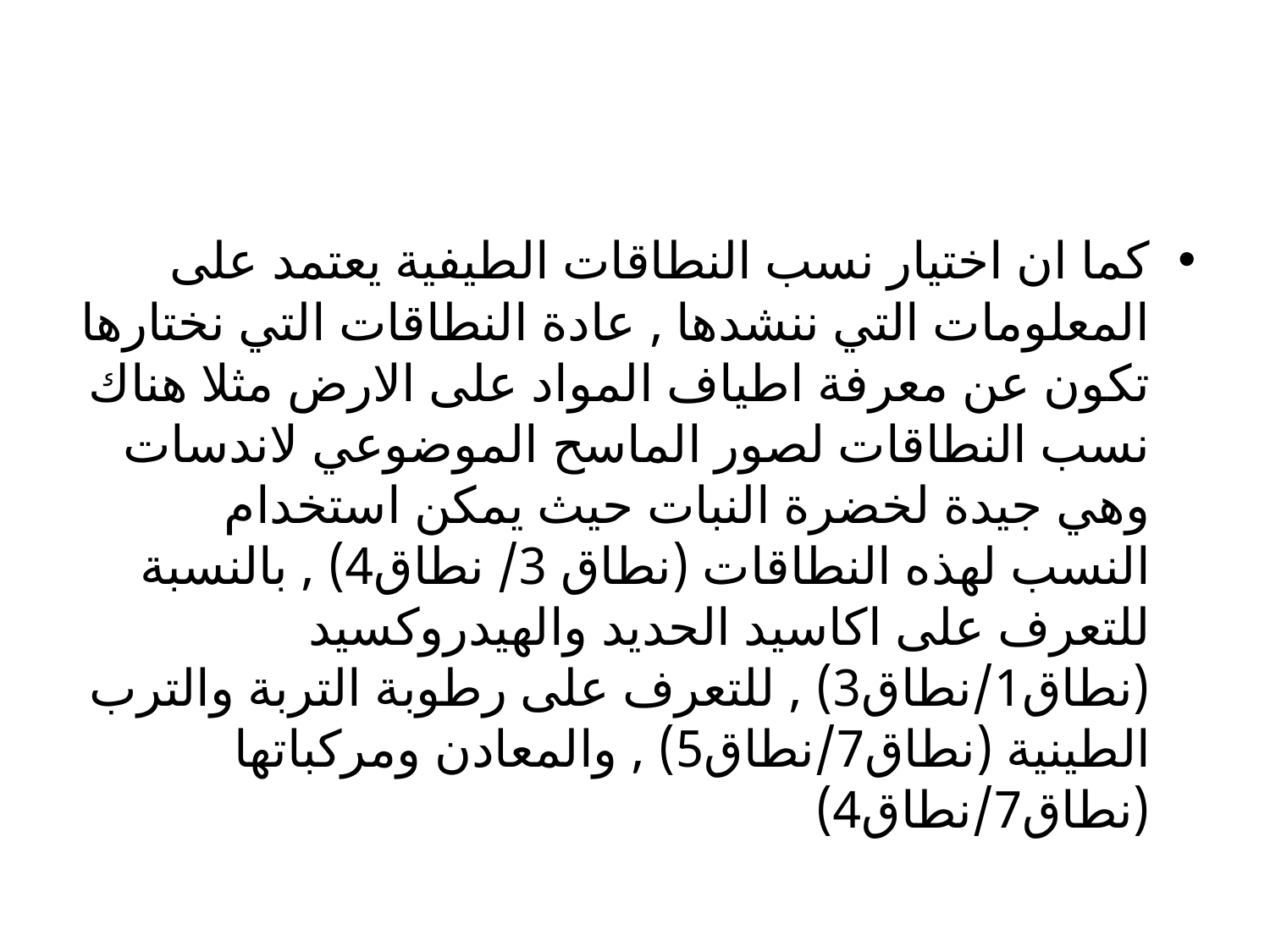

كما ان اختيار نسب النطاقات الطيفية يعتمد على المعلومات التي ننشدها , عادة النطاقات التي نختارها تكون عن معرفة اطياف المواد على الارض مثلا هناك نسب النطاقات لصور الماسح الموضوعي لاندسات وهي جيدة لخضرة النبات حيث يمكن استخدام النسب لهذه النطاقات (نطاق 3/ نطاق4) , بالنسبة للتعرف على اكاسيد الحديد والهيدروكسيد (نطاق1/نطاق3) , للتعرف على رطوبة التربة والترب الطينية (نطاق7/نطاق5) , والمعادن ومركباتها (نطاق7/نطاق4)